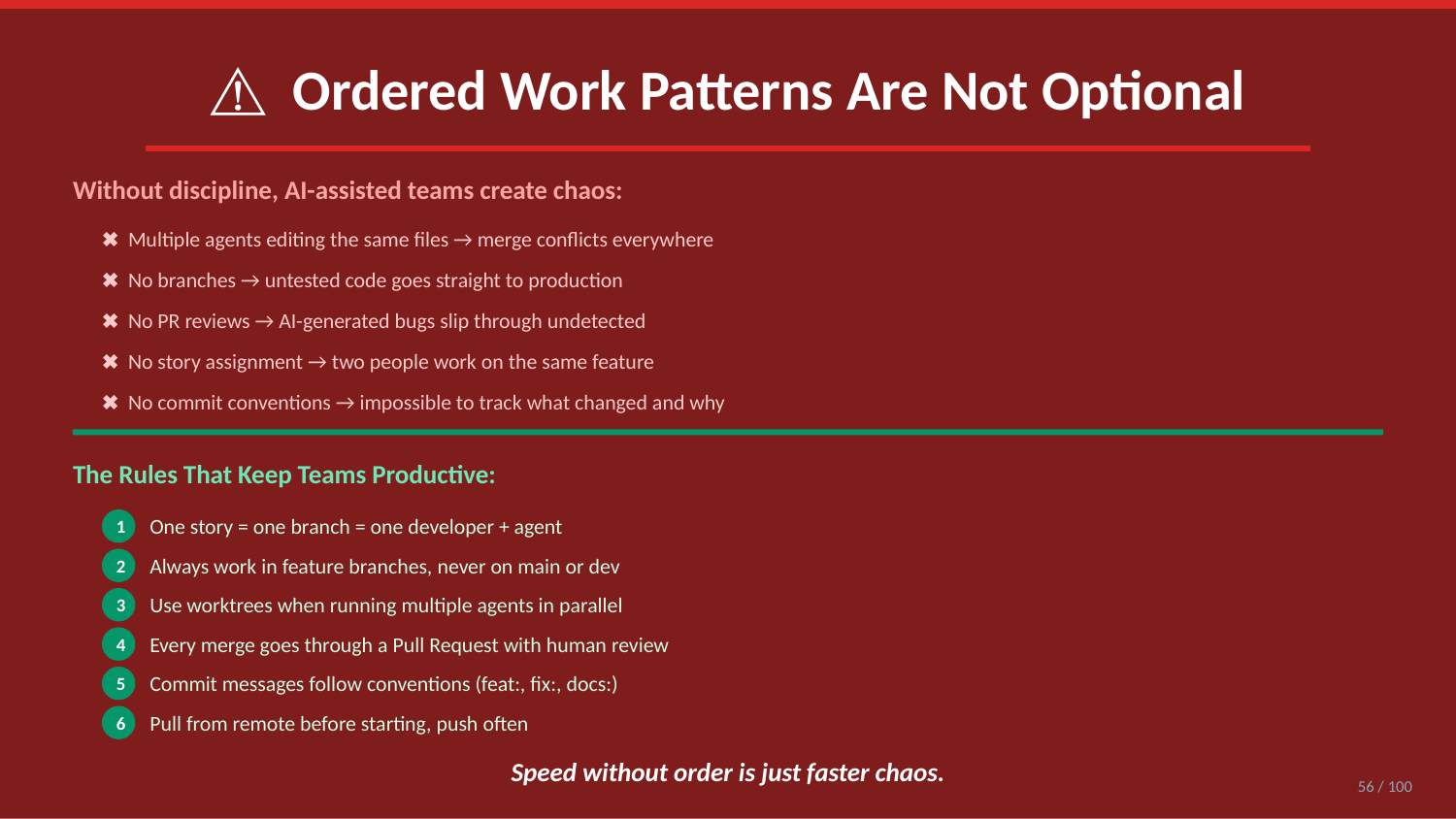

⚠  Ordered Work Patterns Are Not Optional

Without discipline, AI-assisted teams create chaos:
✖  Multiple agents editing the same files → merge conflicts everywhere
✖  No branches → untested code goes straight to production
✖  No PR reviews → AI-generated bugs slip through undetected
✖  No story assignment → two people work on the same feature
✖  No commit conventions → impossible to track what changed and why

The Rules That Keep Teams Productive:

1
One story = one branch = one developer + agent

2
Always work in feature branches, never on main or dev

3
Use worktrees when running multiple agents in parallel

4
Every merge goes through a Pull Request with human review

5
Commit messages follow conventions (feat:, fix:, docs:)

6
Pull from remote before starting, push often
Speed without order is just faster chaos.
56 / 100